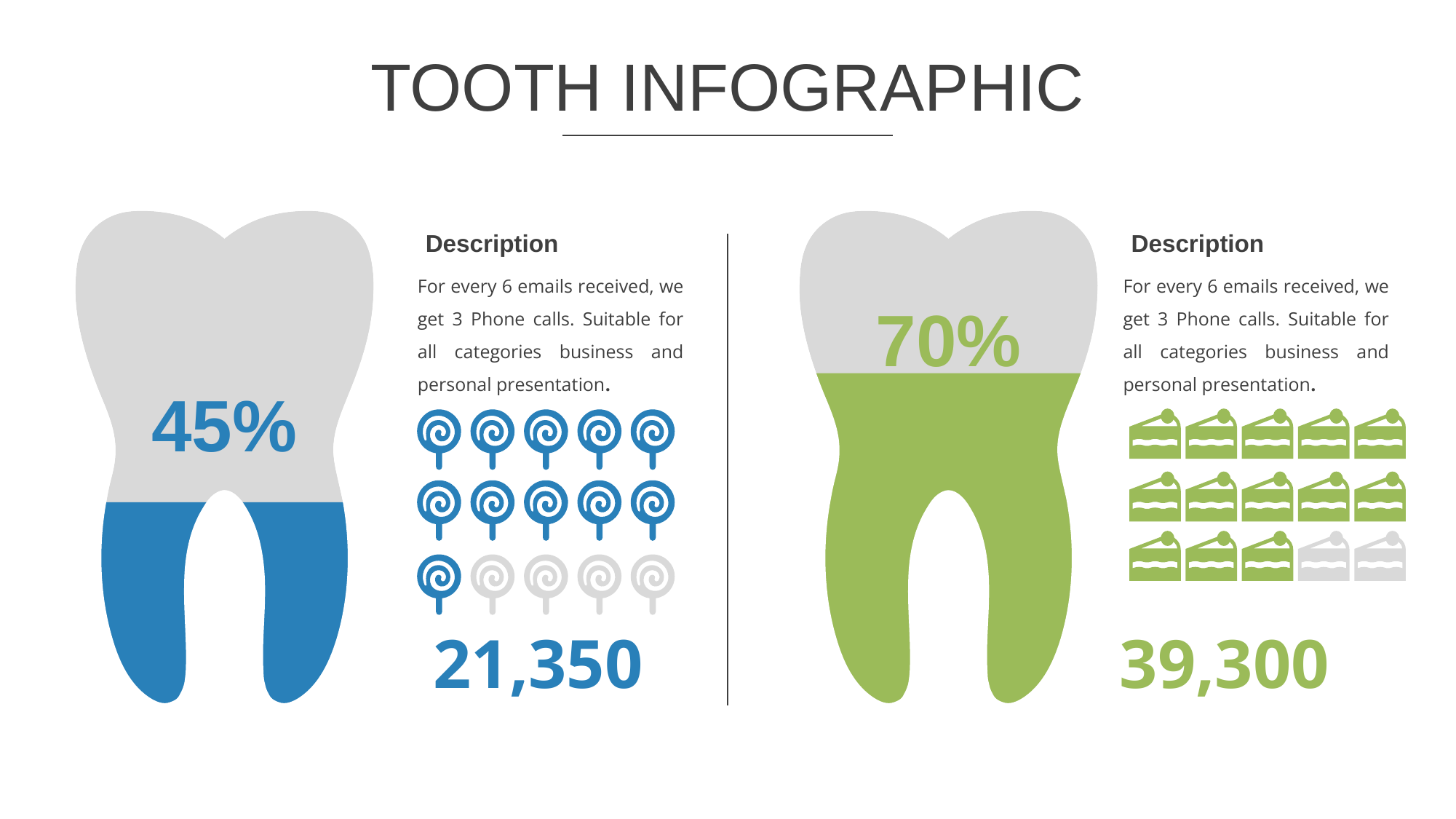

# TOOTH INFOGRAPHIC

Description
Description
For every 6 emails received, we get 3 Phone calls. Suitable for all categories business and personal presentation.
For every 6 emails received, we get 3 Phone calls. Suitable for all categories business and personal presentation.
70%
45%

21,350
39,300